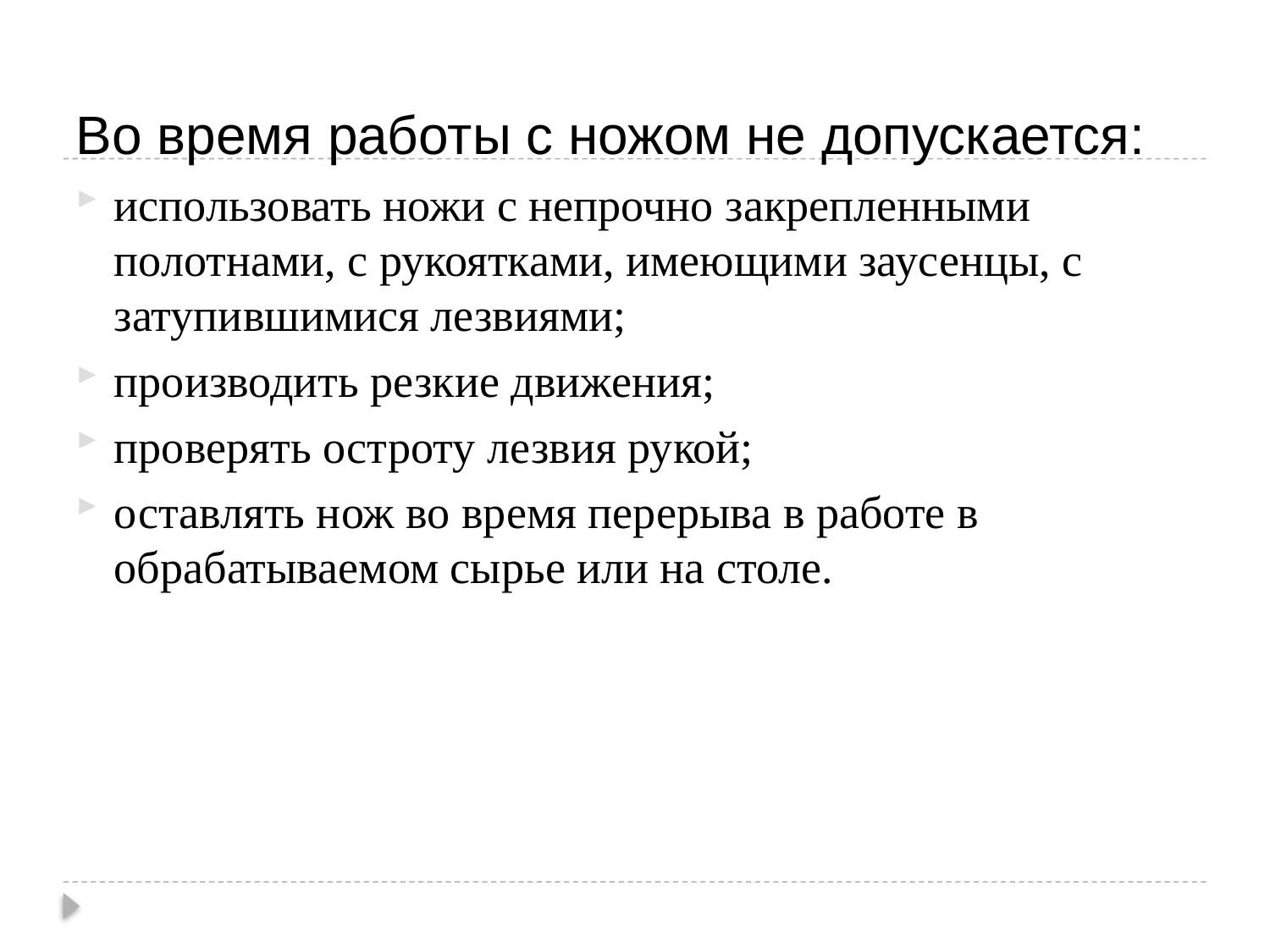

# Во время работы с ножом не допускается:
использовать ножи с непрочно закрепленными полотнами, с рукоятками, имеющими заусенцы, с затупившимися лезвиями;
производить резкие движения;
проверять остроту лезвия рукой;
оставлять нож во время перерыва в работе в обрабатываемом сырье или на столе.